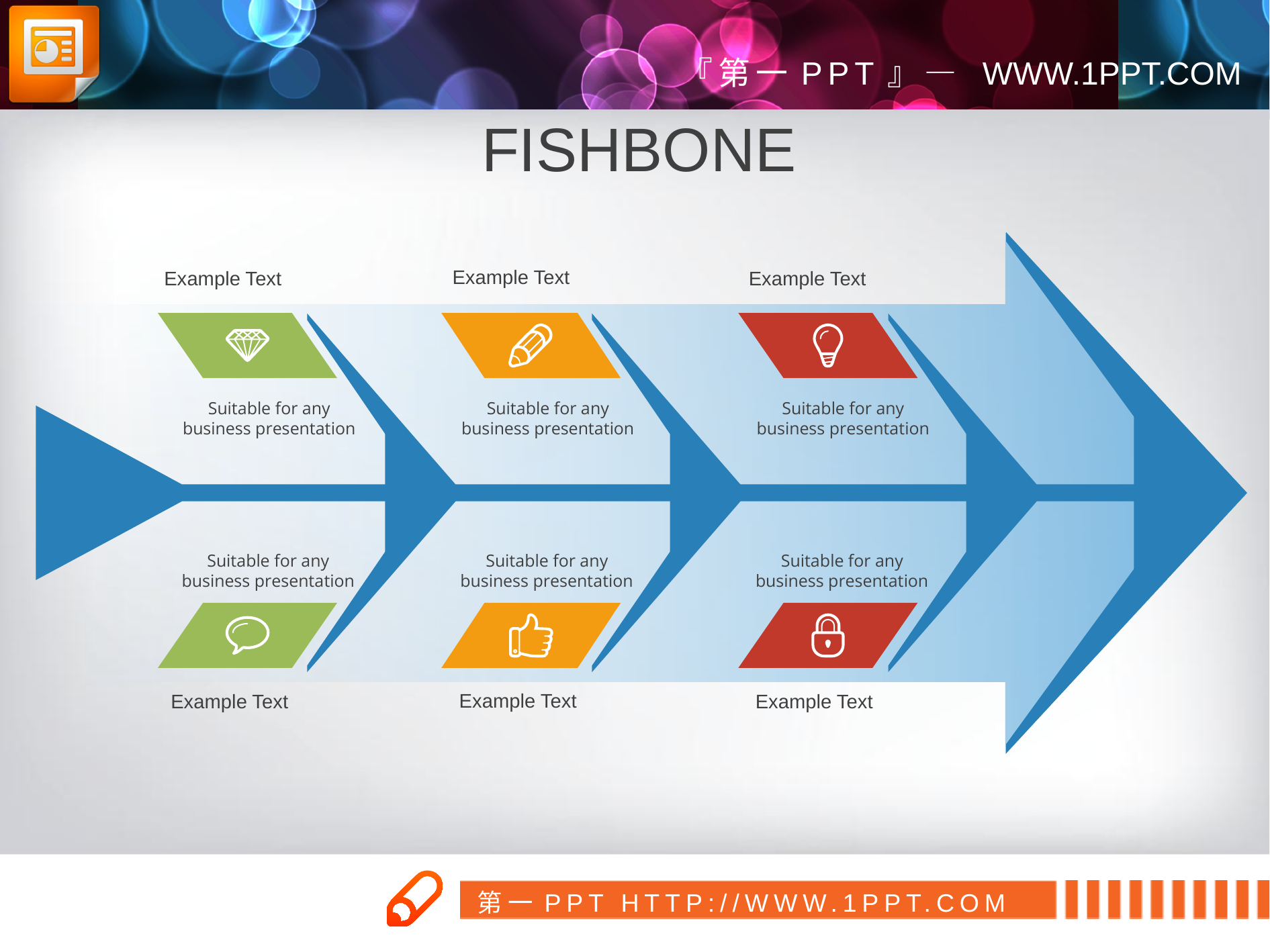

FISHBONE

Example Text
Example Text
Example Text

Suitable for any business presentation
Suitable for any business presentation
Suitable for any business presentation
Suitable for any business presentation
Suitable for any business presentation
Suitable for any business presentation

Example Text
Example Text
Example Text